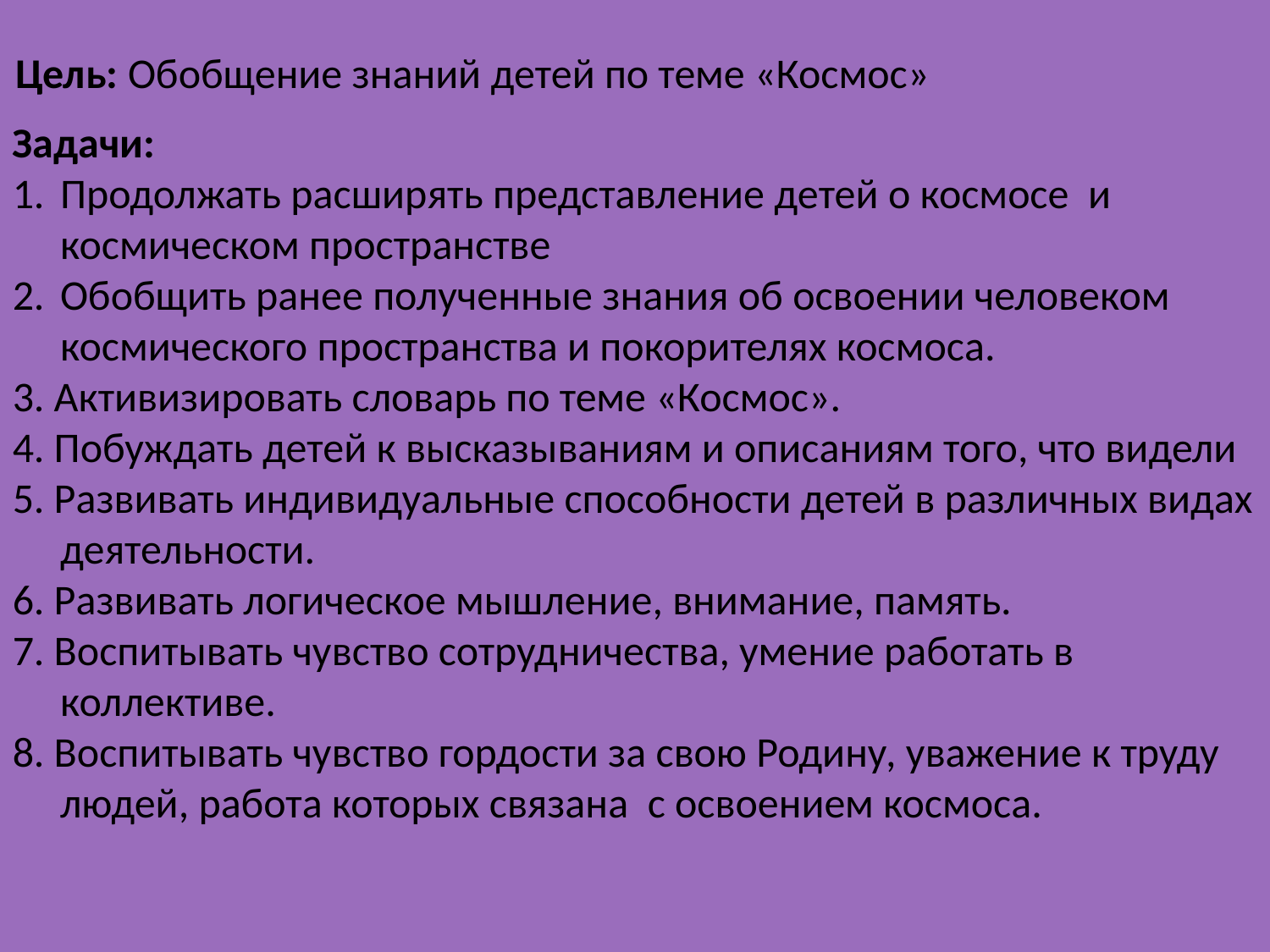

Цель: Обобщение знаний детей по теме «Космос»
Задачи:
Продолжать расширять представление детей о космосе  и космическом пространстве
Обобщить ранее полученные знания об освоении человеком космического пространства и покорителях космоса.
3. Активизировать словарь по теме «Космос».
4. Побуждать детей к высказываниям и описаниям того, что видели
5. Развивать индивидуальные способности детей в различных видах деятельности.
6. Развивать логическое мышление, внимание, память.
7. Воспитывать чувство сотрудничества, умение работать в коллективе.
8. Воспитывать чувство гордости за свою Родину, уважение к труду людей, работа которых связана  с освоением космоса.